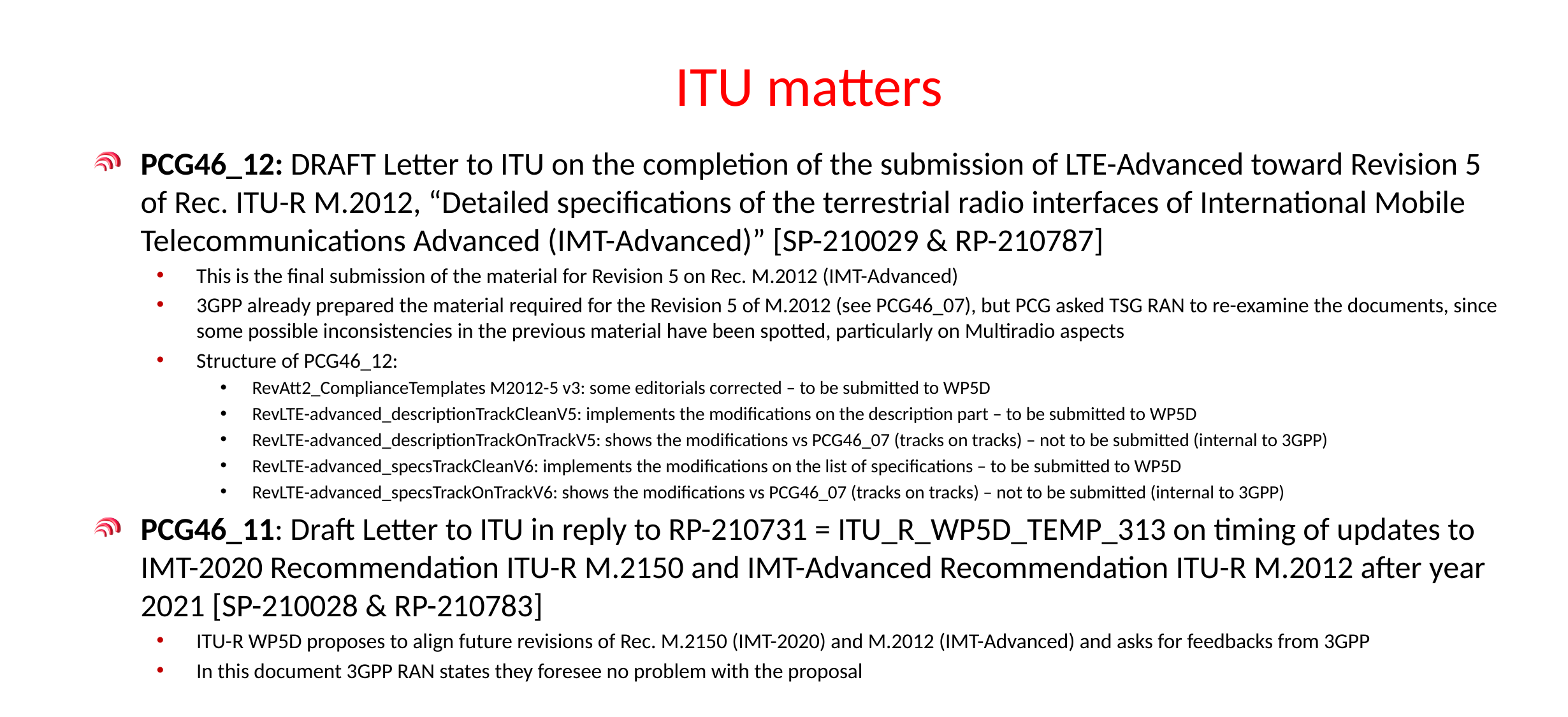

# ITU matters
PCG46_12: DRAFT Letter to ITU on the completion of the submission of LTE-Advanced toward Revision 5 of Rec. ITU-R M.2012, “Detailed specifications of the terrestrial radio interfaces of International Mobile Telecommunications Advanced (IMT-Advanced)” [SP-210029 & RP-210787]
This is the final submission of the material for Revision 5 on Rec. M.2012 (IMT-Advanced)
3GPP already prepared the material required for the Revision 5 of M.2012 (see PCG46_07), but PCG asked TSG RAN to re-examine the documents, since some possible inconsistencies in the previous material have been spotted, particularly on Multiradio aspects
Structure of PCG46_12:
RevAtt2_ComplianceTemplates M2012-5 v3: some editorials corrected – to be submitted to WP5D
RevLTE-advanced_descriptionTrackCleanV5: implements the modifications on the description part – to be submitted to WP5D
RevLTE-advanced_descriptionTrackOnTrackV5: shows the modifications vs PCG46_07 (tracks on tracks) – not to be submitted (internal to 3GPP)
RevLTE-advanced_specsTrackCleanV6: implements the modifications on the list of specifications – to be submitted to WP5D
RevLTE-advanced_specsTrackOnTrackV6: shows the modifications vs PCG46_07 (tracks on tracks) – not to be submitted (internal to 3GPP)
PCG46_11: Draft Letter to ITU in reply to RP-210731 = ITU_R_WP5D_TEMP_313 on timing of updates to IMT-2020 Recommendation ITU-R M.2150 and IMT-Advanced Recommendation ITU-R M.2012 after year 2021 [SP-210028 & RP-210783]
ITU-R WP5D proposes to align future revisions of Rec. M.2150 (IMT-2020) and M.2012 (IMT-Advanced) and asks for feedbacks from 3GPP
In this document 3GPP RAN states they foresee no problem with the proposal